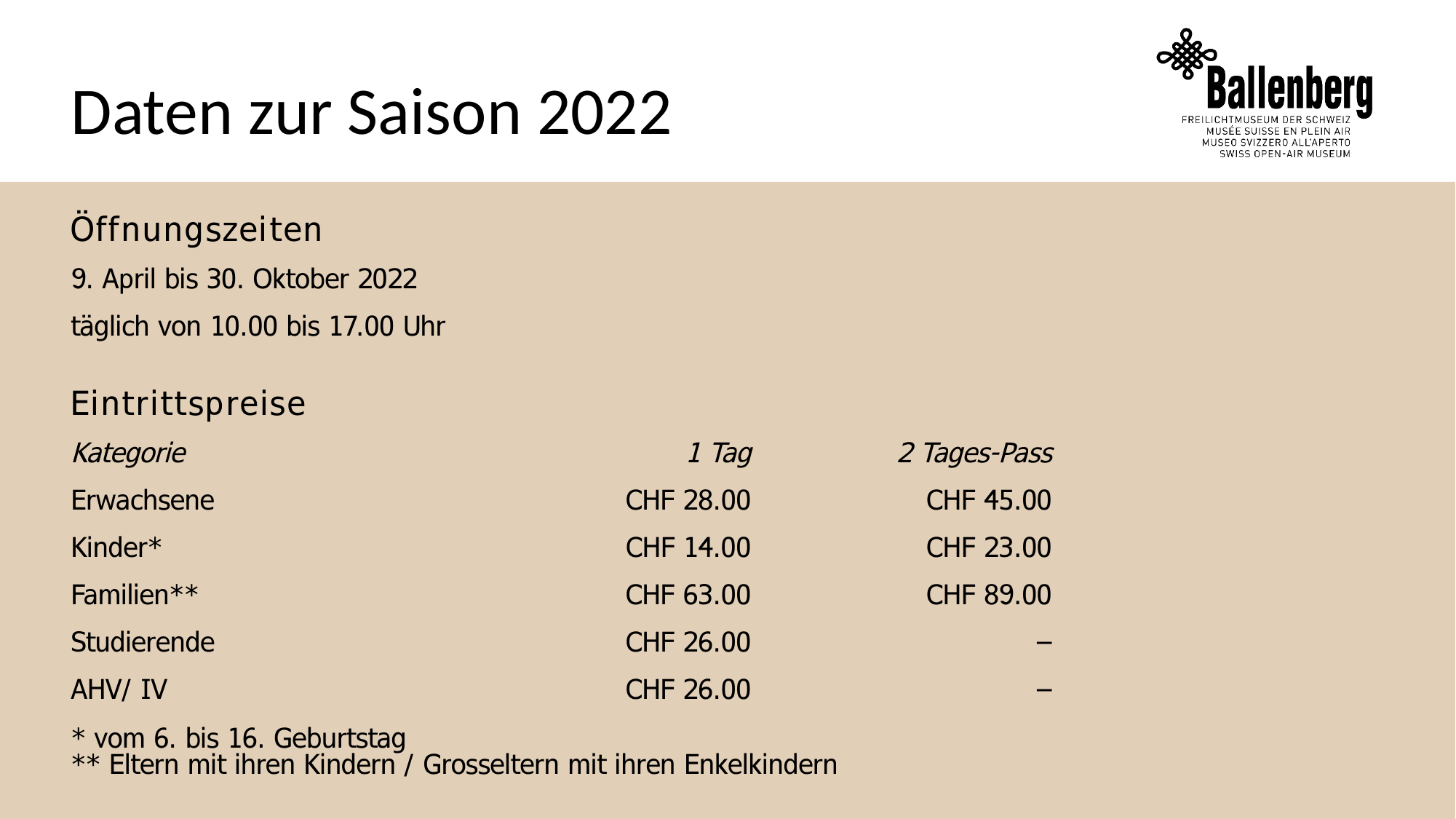

# Daten zur Saison 2022
| Öffnungszeiten |
| --- |
| 9. April bis 30. Oktober 2022 |
| täglich von 10.00 bis 17.00 Uhr |

| Eintrittspreise |  |  |
| --- | --- | --- |
| Kategorie | 1 Tag | 2 Tages-Pass |
| Erwachsene | CHF 28.00 | CHF 45.00 |
| Kinder\* | CHF 14.00 | CHF 23.00 |
| Familien\*\* | CHF 63.00 | CHF 89.00 |
| Studierende | CHF 26.00 | – |
| AHV/ IV | CHF 26.00 | – |
| \* vom 6. bis 16. Geburtstag \*\* Eltern mit ihren Kindern / Grosseltern mit ihren Enkelkindern |  |  |